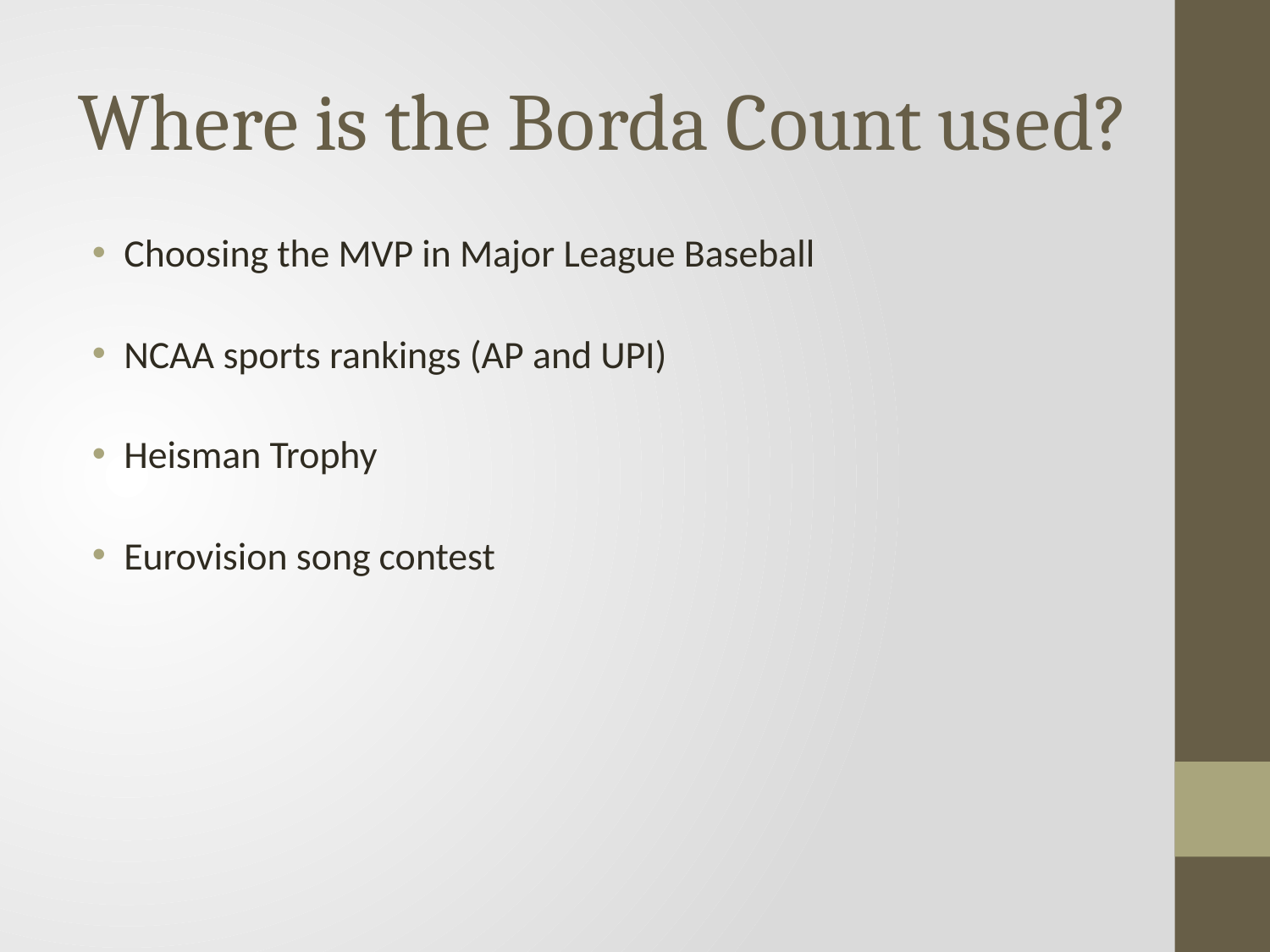

# Where is the Borda Count used?
Choosing the MVP in Major League Baseball
NCAA sports rankings (AP and UPI)
Heisman Trophy
Eurovision song contest